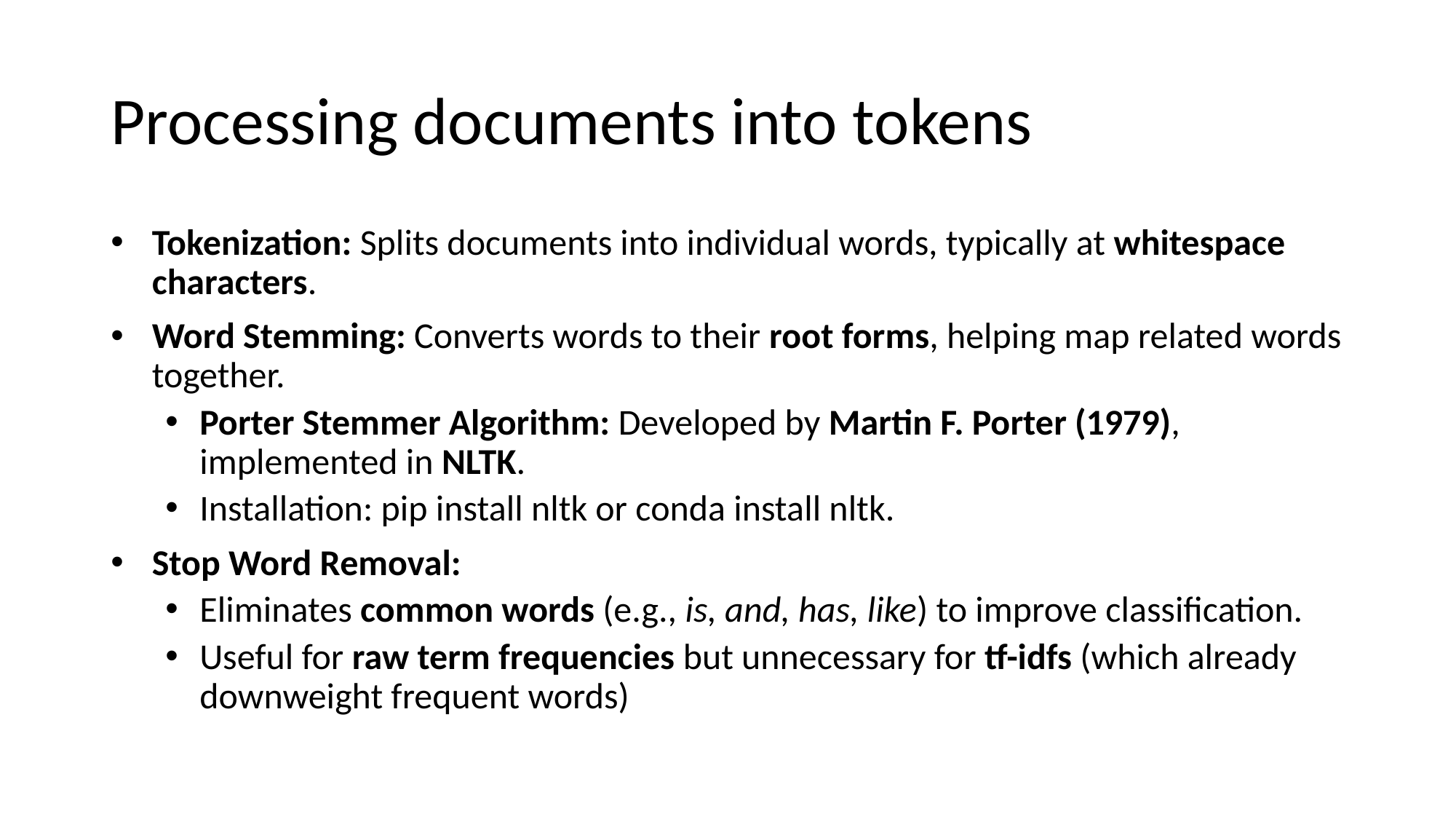

# Processing documents into tokens
Tokenization: Splits documents into individual words, typically at whitespace characters.
Word Stemming: Converts words to their root forms, helping map related words together.
Porter Stemmer Algorithm: Developed by Martin F. Porter (1979), implemented in NLTK.
Installation: pip install nltk or conda install nltk.
Stop Word Removal:
Eliminates common words (e.g., is, and, has, like) to improve classification.
Useful for raw term frequencies but unnecessary for tf-idfs (which already downweight frequent words)